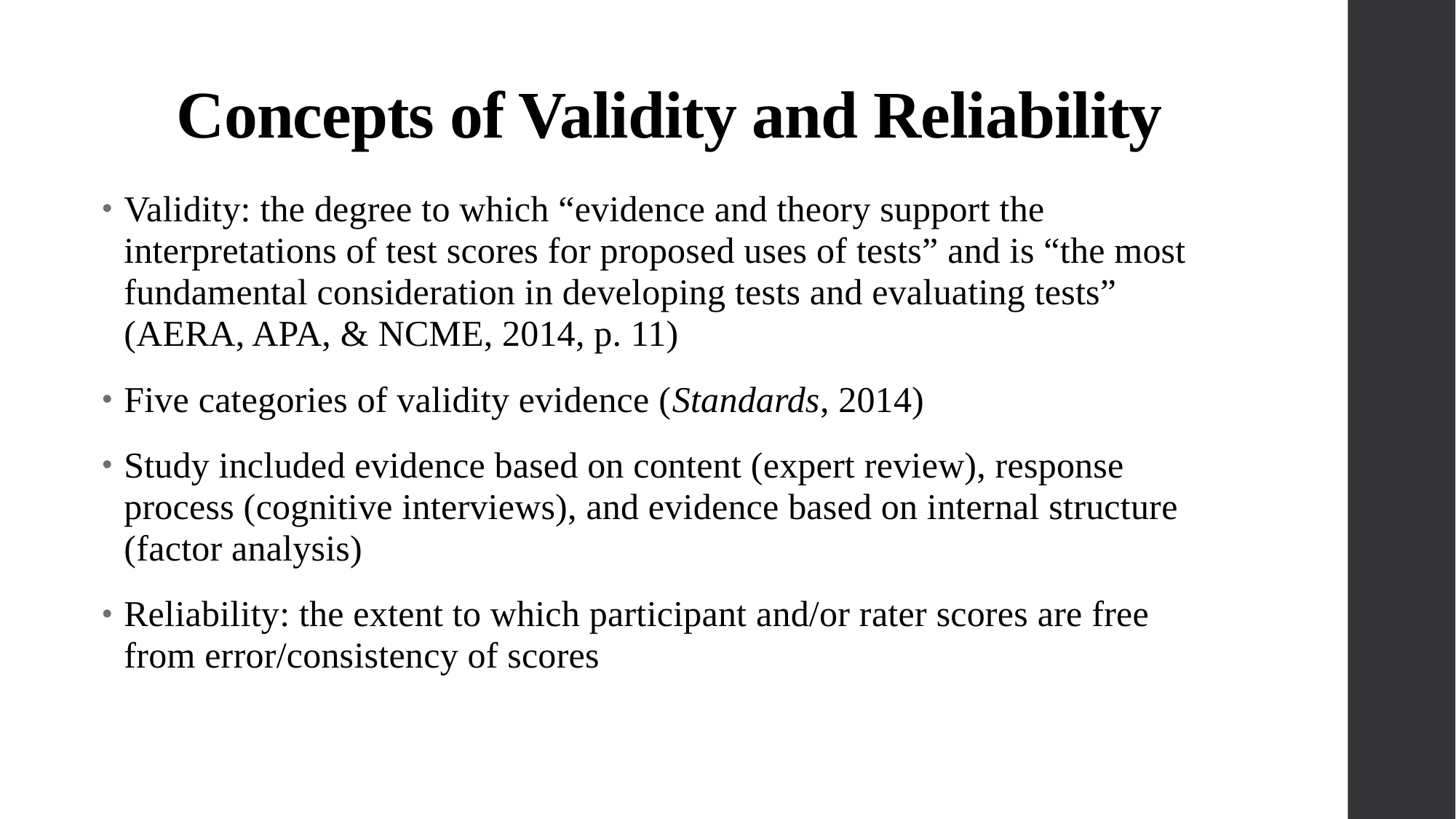

# Concepts of Validity and Reliability
Validity: the degree to which “evidence and theory support the interpretations of test scores for proposed uses of tests” and is “the most fundamental consideration in developing tests and evaluating tests” (AERA, APA, & NCME, 2014, p. 11)
Five categories of validity evidence (Standards, 2014)
Study included evidence based on content (expert review), response process (cognitive interviews), and evidence based on internal structure (factor analysis)
Reliability: the extent to which participant and/or rater scores are free from error/consistency of scores